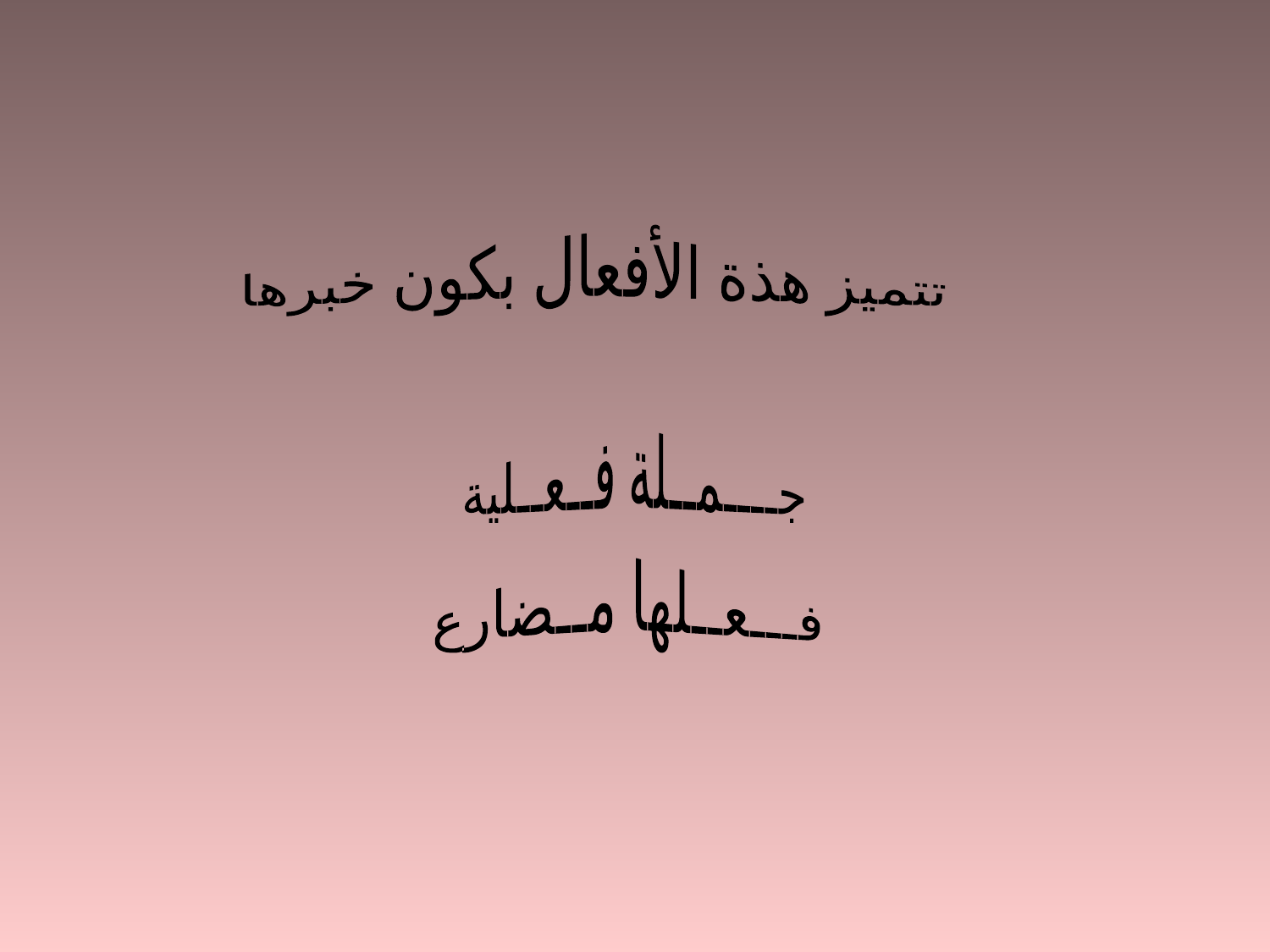

تتميز هذة الأفعال بكون خبرها

جــــمــلة فــعــلية
فـــعــلها مــضارع